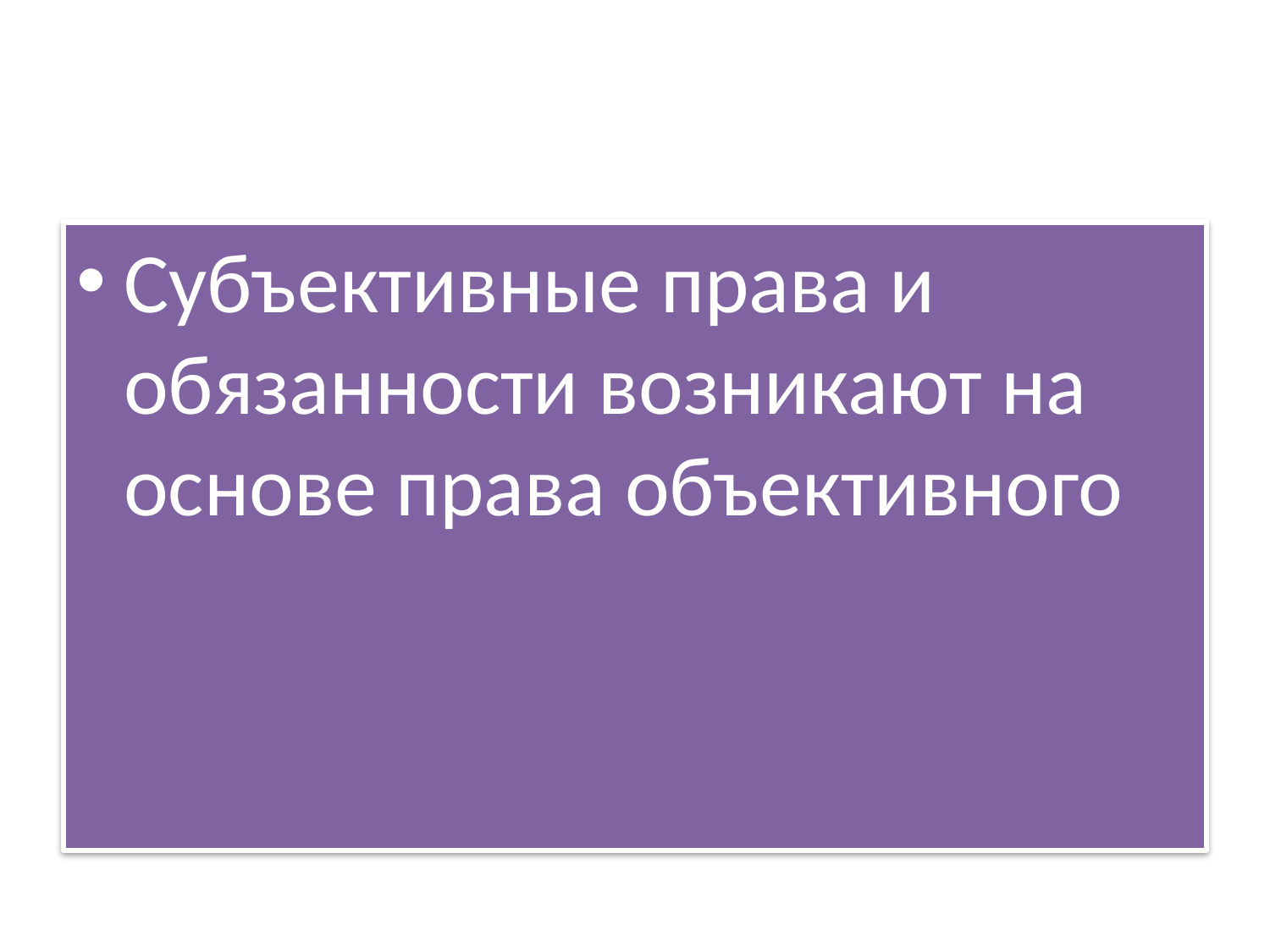

#
Субъективные права и обязанности возникают на основе права объективного